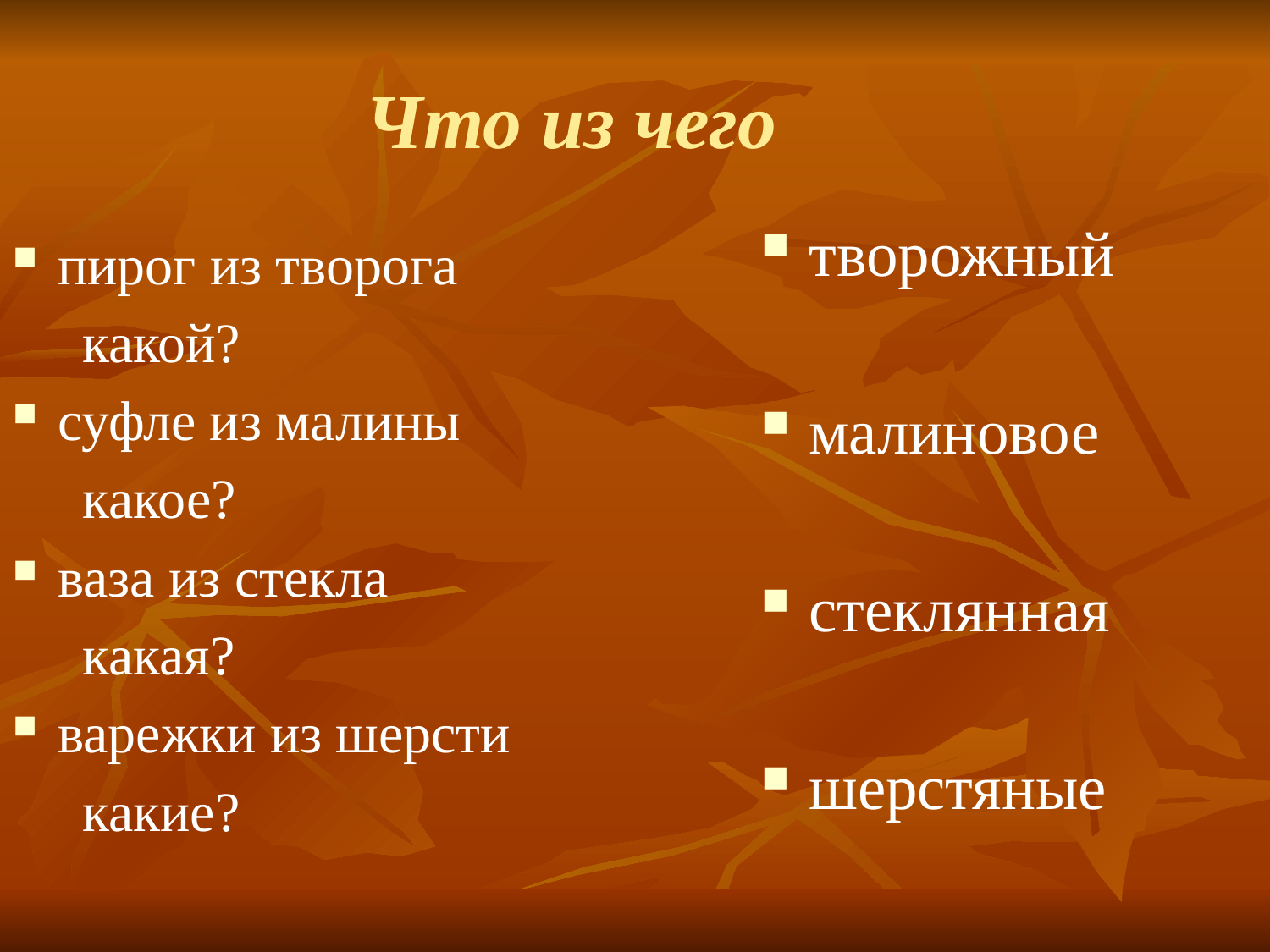

Что из чего
творожный

малиновое

стеклянная

шерстяные
пирог из творога
     какой?
суфле из малины
     какое?
ваза из стекла
     какая?
варежки из шерсти
     какие?